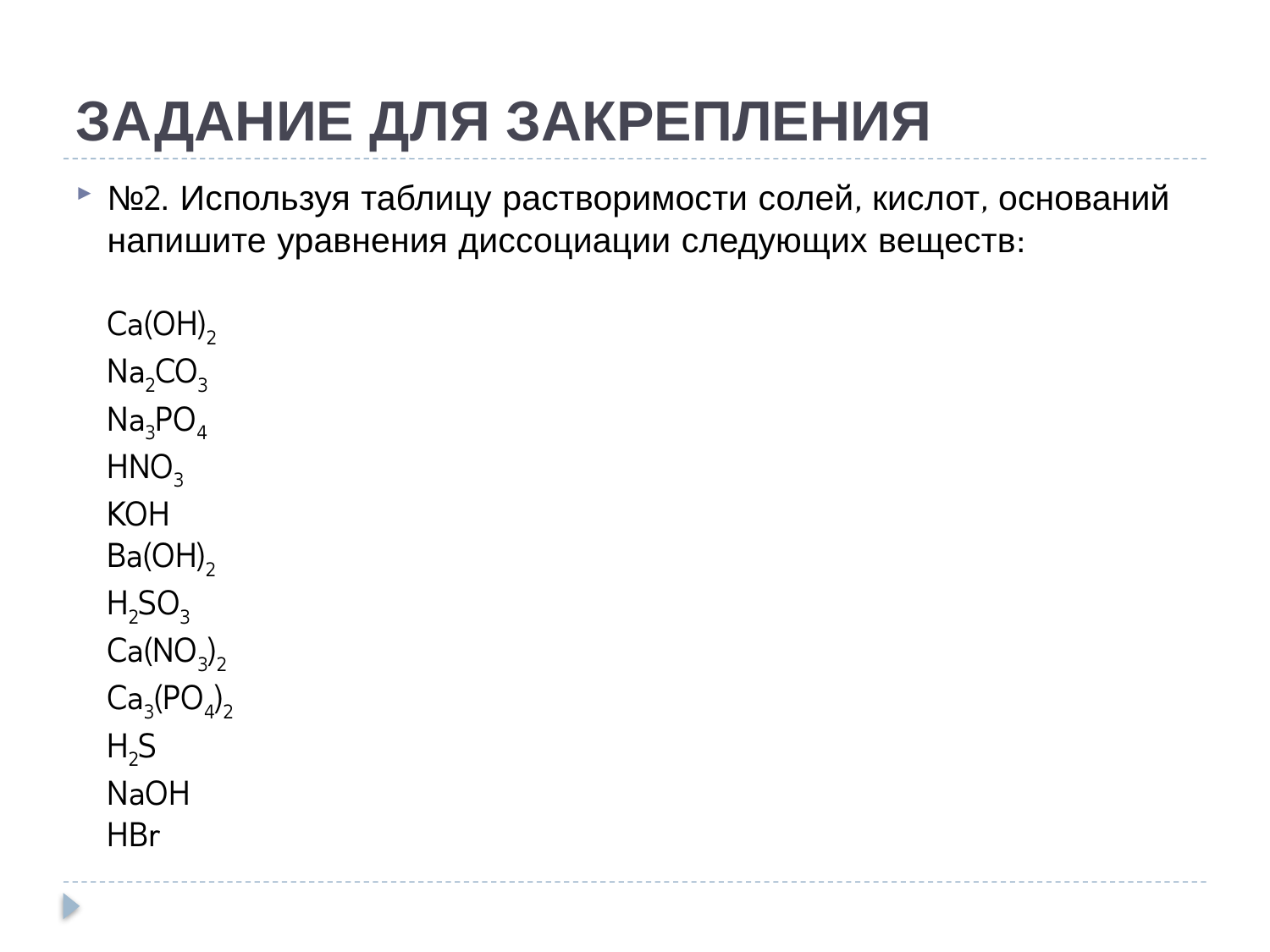

# ЗАДАНИЕ ДЛЯ ЗАКРЕПЛЕНИЯ
№2. Используя таблицу растворимости солей, кислот, оснований напишите уравнения диссоциации следующих веществ:
Ca(OH)2
Na2CO3
Na3PO4
HNO3
KOH
Ba(OH)2
H2SO3
Ca(NO3)2
Ca3(PO4)2
H2S
NaOH
HBr